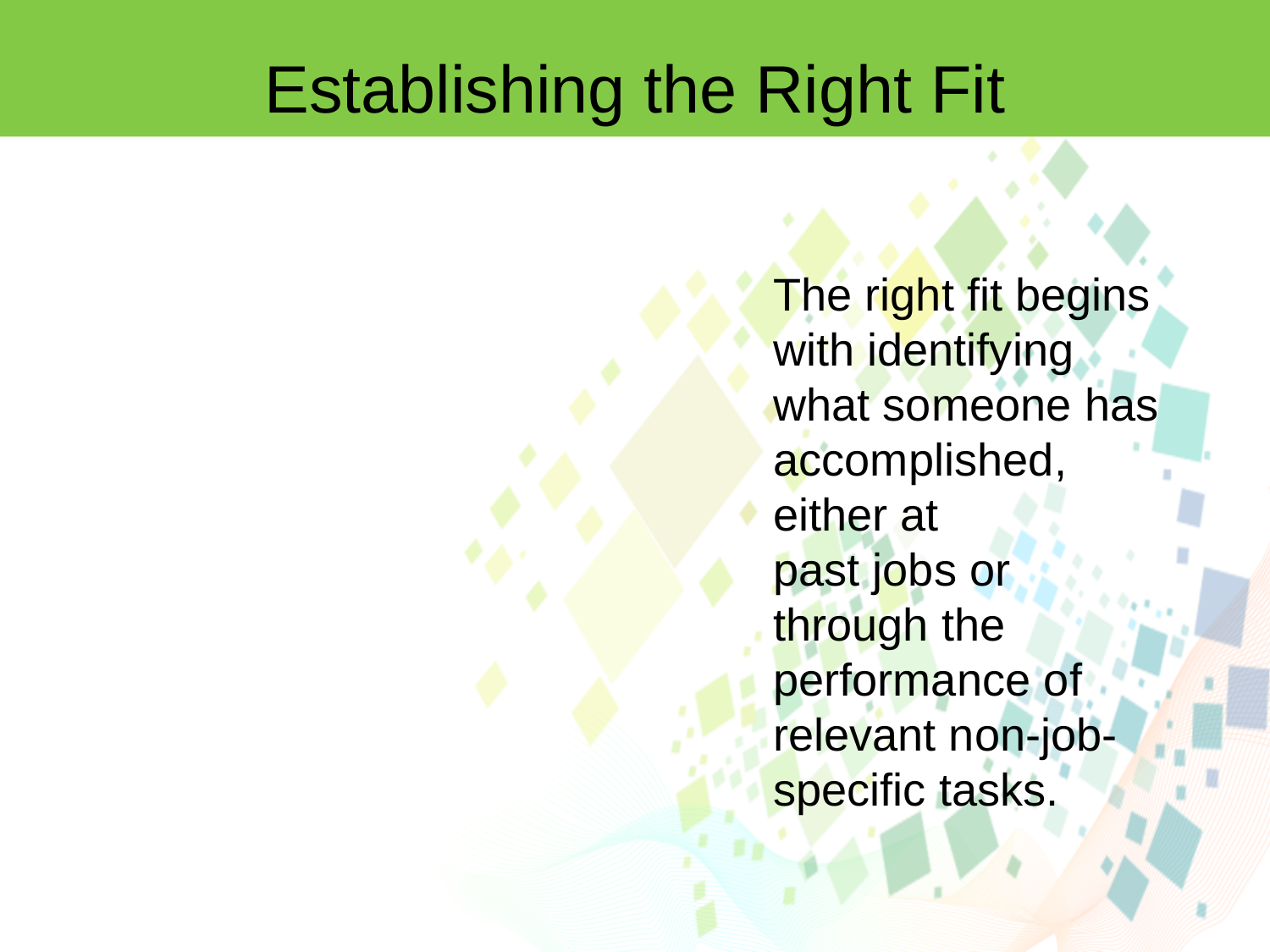

Establishing the Right Fit
The right fit begins with identifying what someone has accomplished, either at
past jobs or through the performance of relevant non-job-specific tasks.